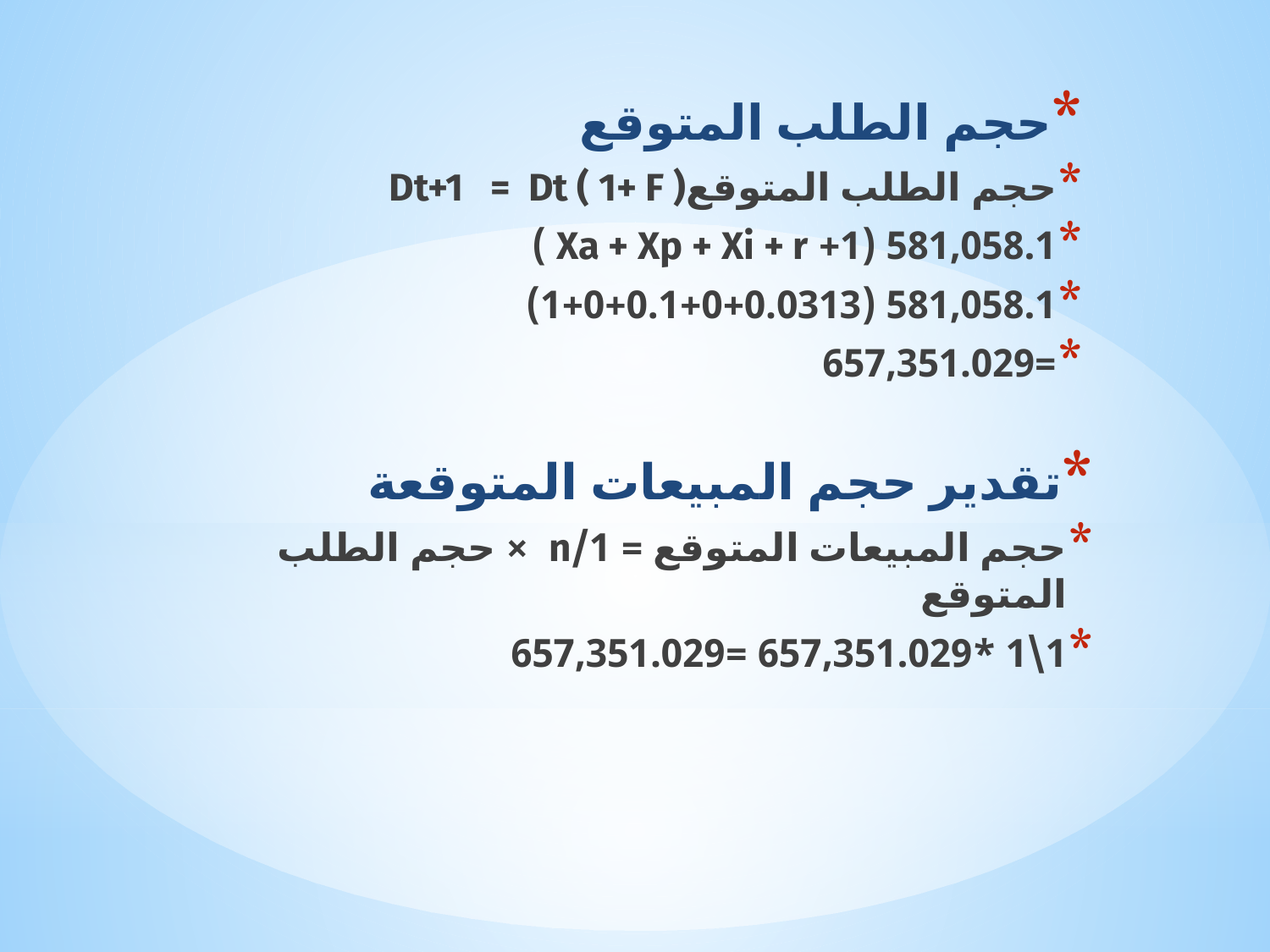

حجم الطلب المتوقع
حجم الطلب المتوقعDt+1   =  Dt ( 1+ F )
581,058.1 (1+ Xa + Xp + Xi + r )
581,058.1 (1+0+0.1+0+0.0313)
=657,351.029
تقدير حجم المبيعات المتوقعة
حجم المبيعات المتوقع = 1/n  × حجم الطلب المتوقع
1\1 *657,351.029 =657,351.029